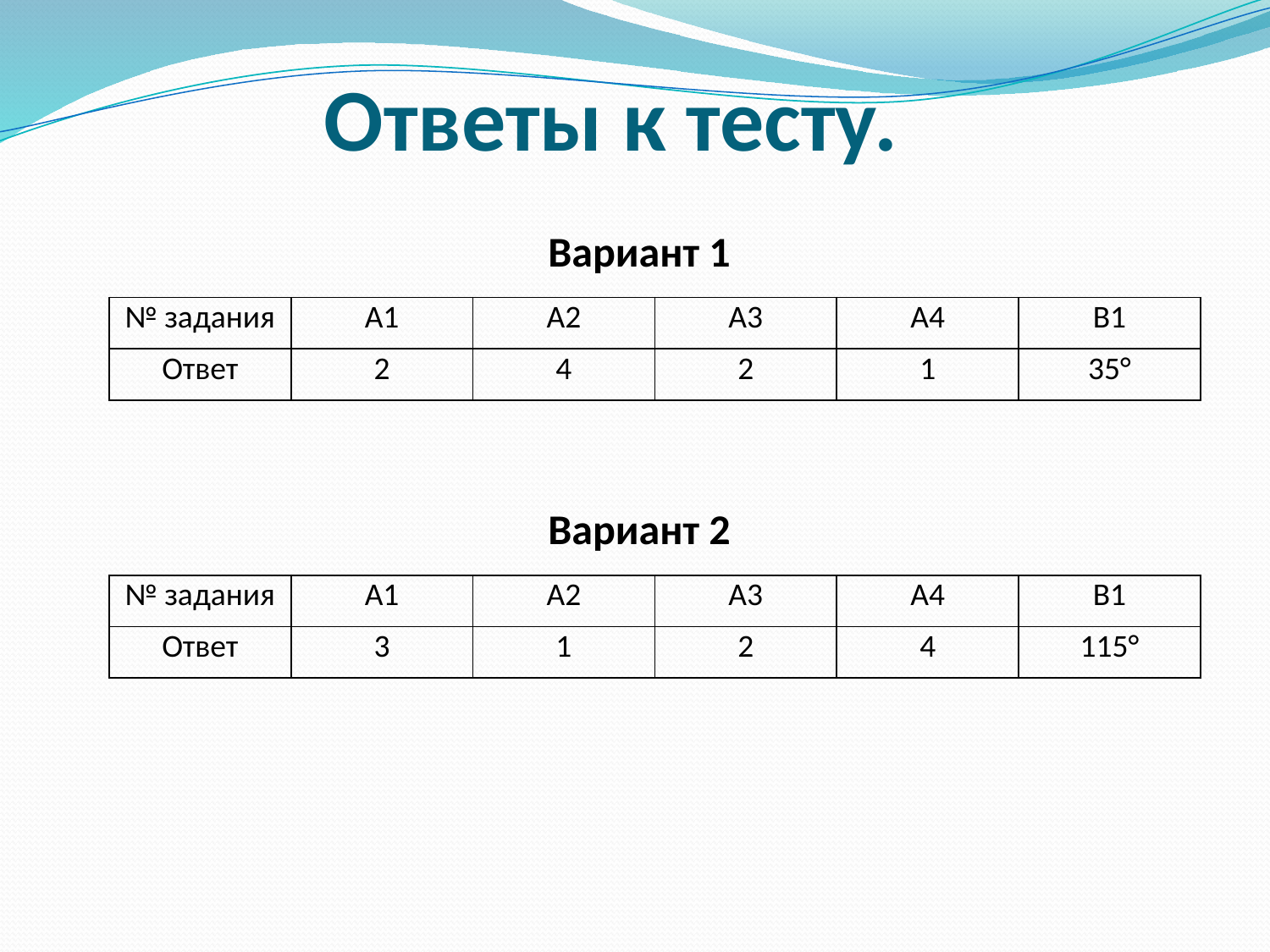

# Ответы к тесту.
Вариант 1
| № задания | А1 | А2 | А3 | А4 | В1 |
| --- | --- | --- | --- | --- | --- |
| Ответ | 2 | 4 | 2 | 1 | 35° |
Вариант 2
| № задания | А1 | А2 | А3 | А4 | В1 |
| --- | --- | --- | --- | --- | --- |
| Ответ | 3 | 1 | 2 | 4 | 115° |